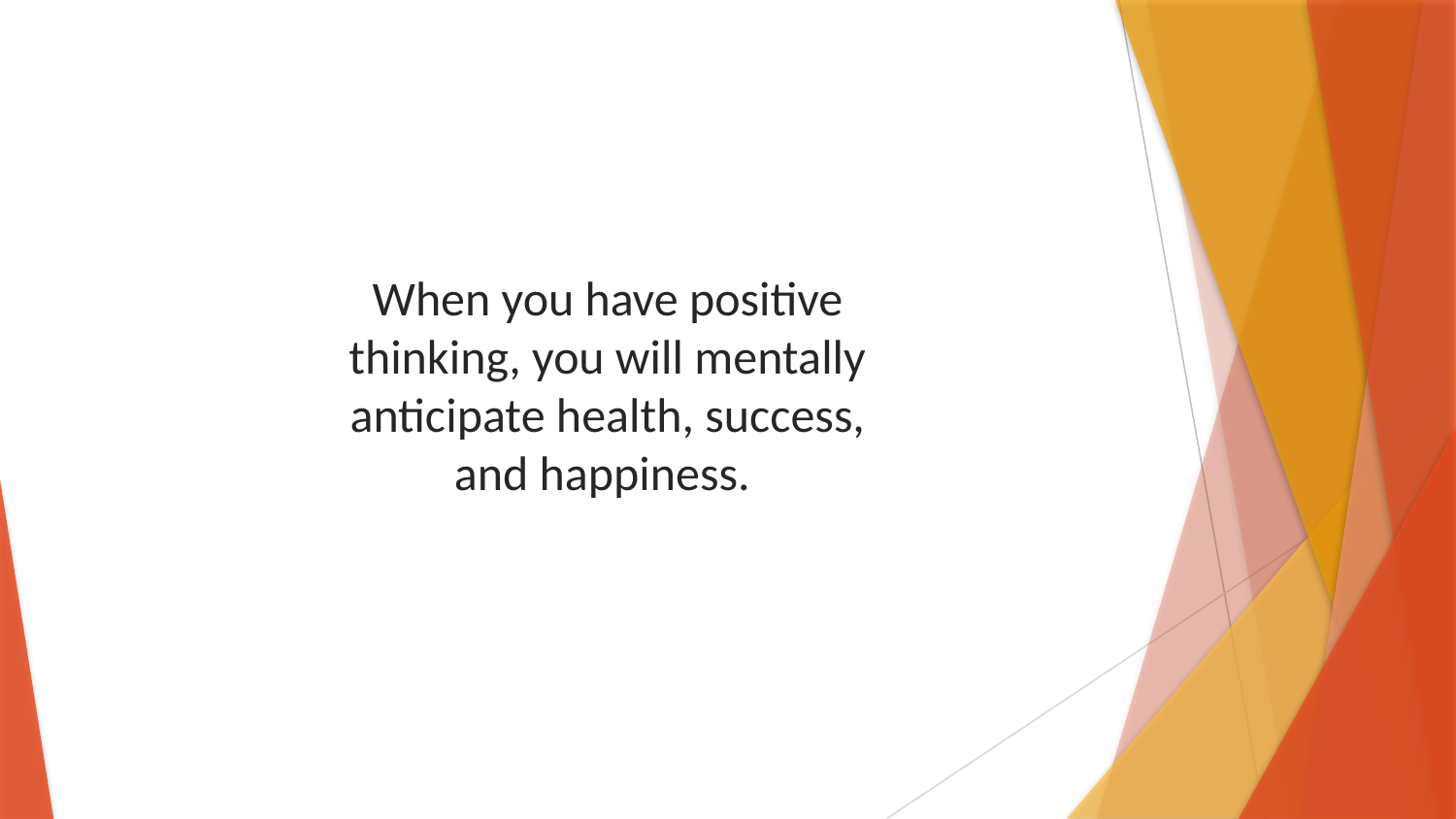

When you have positive thinking, you will mentally anticipate health, success, and happiness.